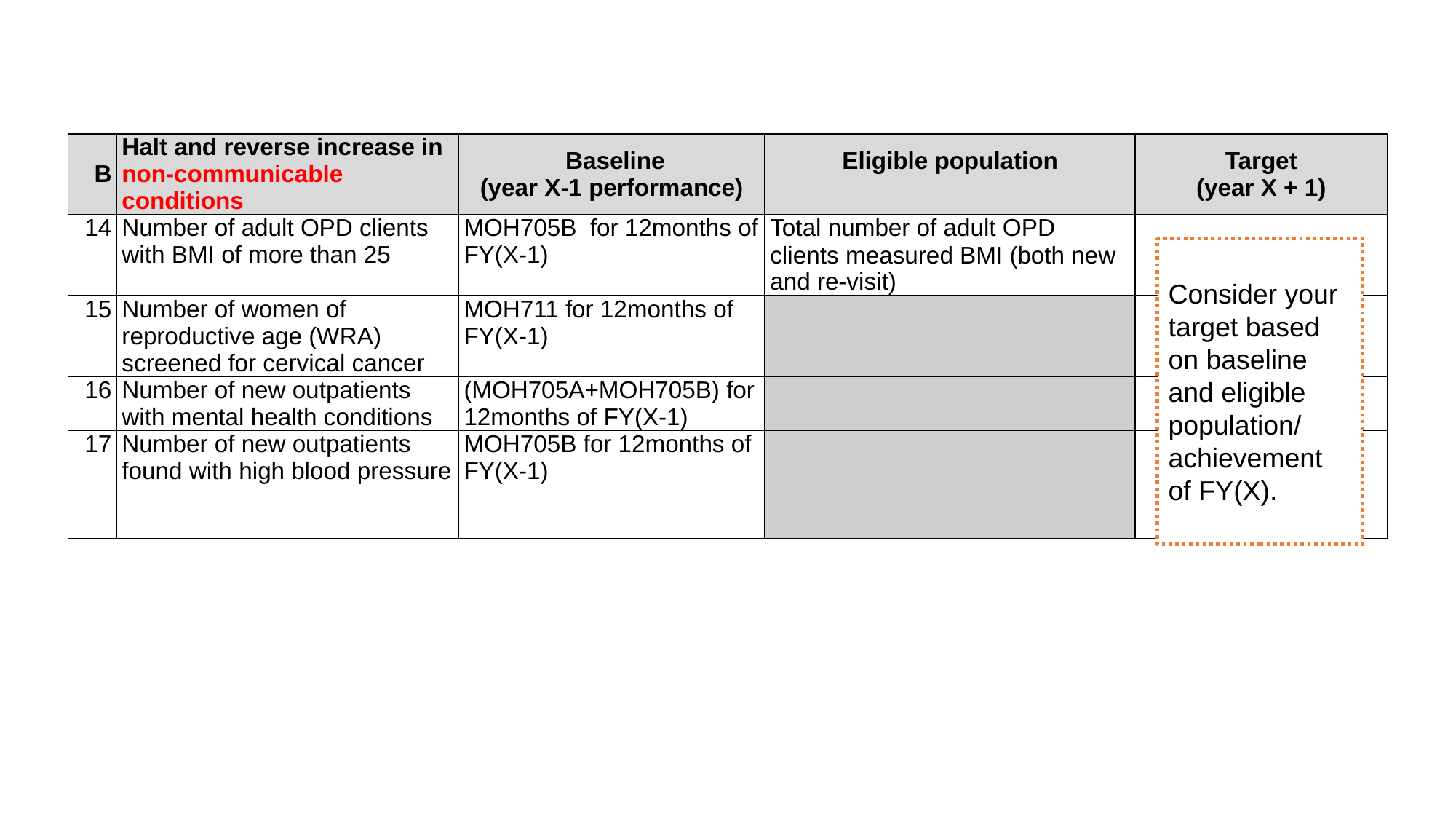

| B | Halt and reverse increase in non-communicable conditions | Baseline (year X-1 performance) | Eligible population | Target (year X + 1) |
| --- | --- | --- | --- | --- |
| 14 | Number of adult OPD clients with BMI of more than 25 | MOH705B for 12months of FY(X-1) | Total number of adult OPD clients measured BMI (both new and re-visit) |  |
| 15 | Number of women of reproductive age (WRA) screened for cervical cancer | MOH711 for 12months of FY(X-1) |  |  |
| 16 | Number of new outpatients with mental health conditions | (MOH705A+MOH705B) for 12months of FY(X-1) |  |  |
| 17 | Number of new outpatients found with high blood pressure | MOH705B for 12months of FY(X-1) |  |  |

Consider your target based on baseline and eligible population/
achievement of FY(X).